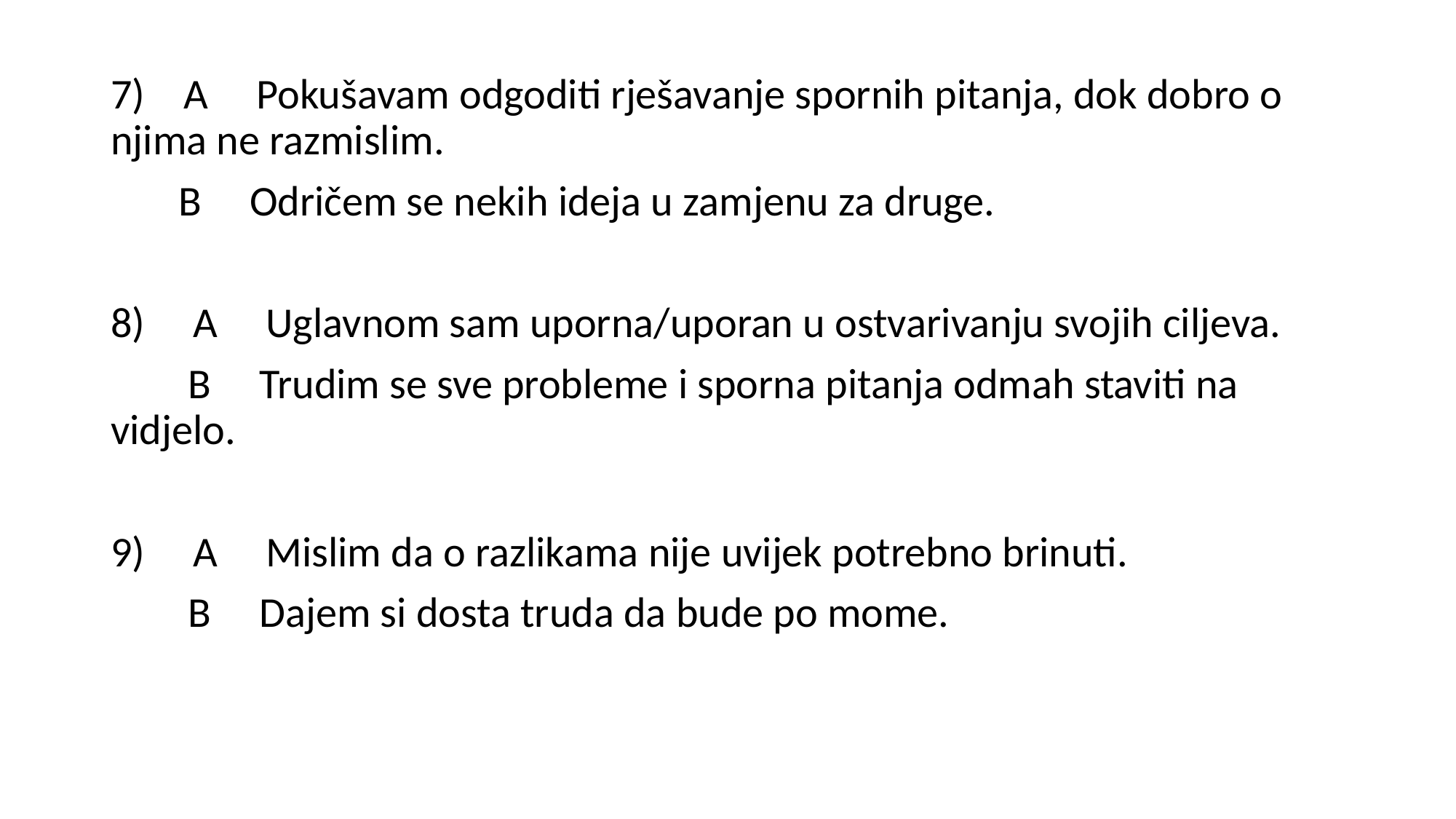

7)    A     Pokušavam odgoditi rješavanje spornih pitanja, dok dobro o njima ne razmislim.
       B     Odričem se nekih ideja u zamjenu za druge.

8)     A     Uglavnom sam uporna/uporan u ostvarivanju svojih ciljeva.
        B     Trudim se sve probleme i sporna pitanja odmah staviti na vidjelo.

9)     A     Mislim da o razlikama nije uvijek potrebno brinuti.
        B     Dajem si dosta truda da bude po mome.